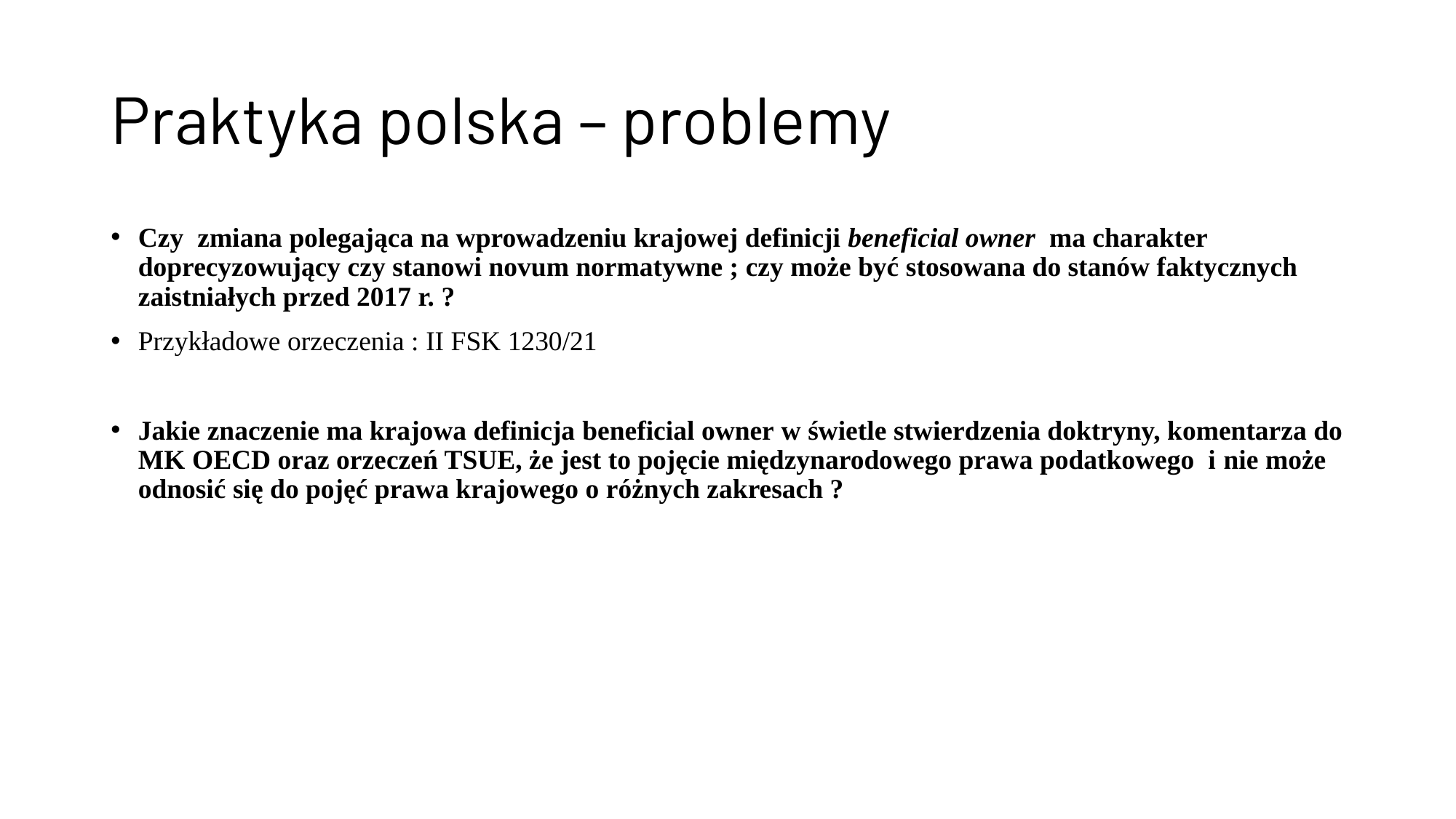

# Praktyka polska – problemy
Czy  zmiana polegająca na wprowadzeniu krajowej definicji beneficial owner  ma charakter doprecyzowujący czy stanowi novum normatywne ; czy może być stosowana do stanów faktycznych zaistniałych przed 2017 r. ?
Przykładowe orzeczenia : II FSK 1230/21

Jakie znaczenie ma krajowa definicja beneficial owner w świetle stwierdzenia doktryny, komentarza do MK OECD oraz orzeczeń TSUE, że jest to pojęcie międzynarodowego prawa podatkowego  i nie może odnosić się do pojęć prawa krajowego o różnych zakresach ?